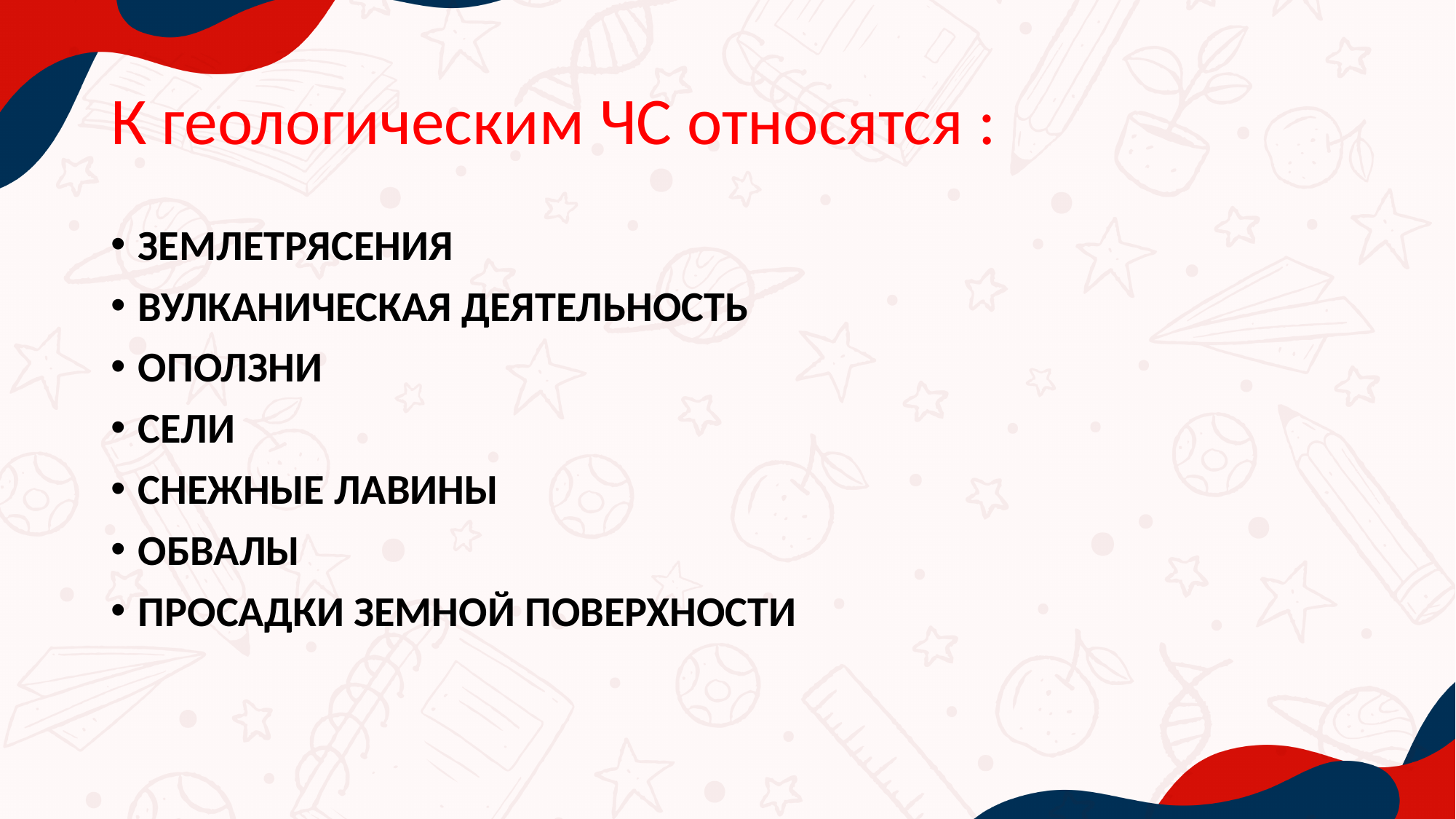

# К геологическим ЧС относятся :
ЗЕМЛЕТРЯСЕНИЯ
ВУЛКАНИЧЕСКАЯ ДЕЯТЕЛЬНОСТЬ
ОПОЛЗНИ
СЕЛИ
СНЕЖНЫЕ ЛАВИНЫ
ОБВАЛЫ
ПРОСАДКИ ЗЕМНОЙ ПОВЕРХНОСТИ